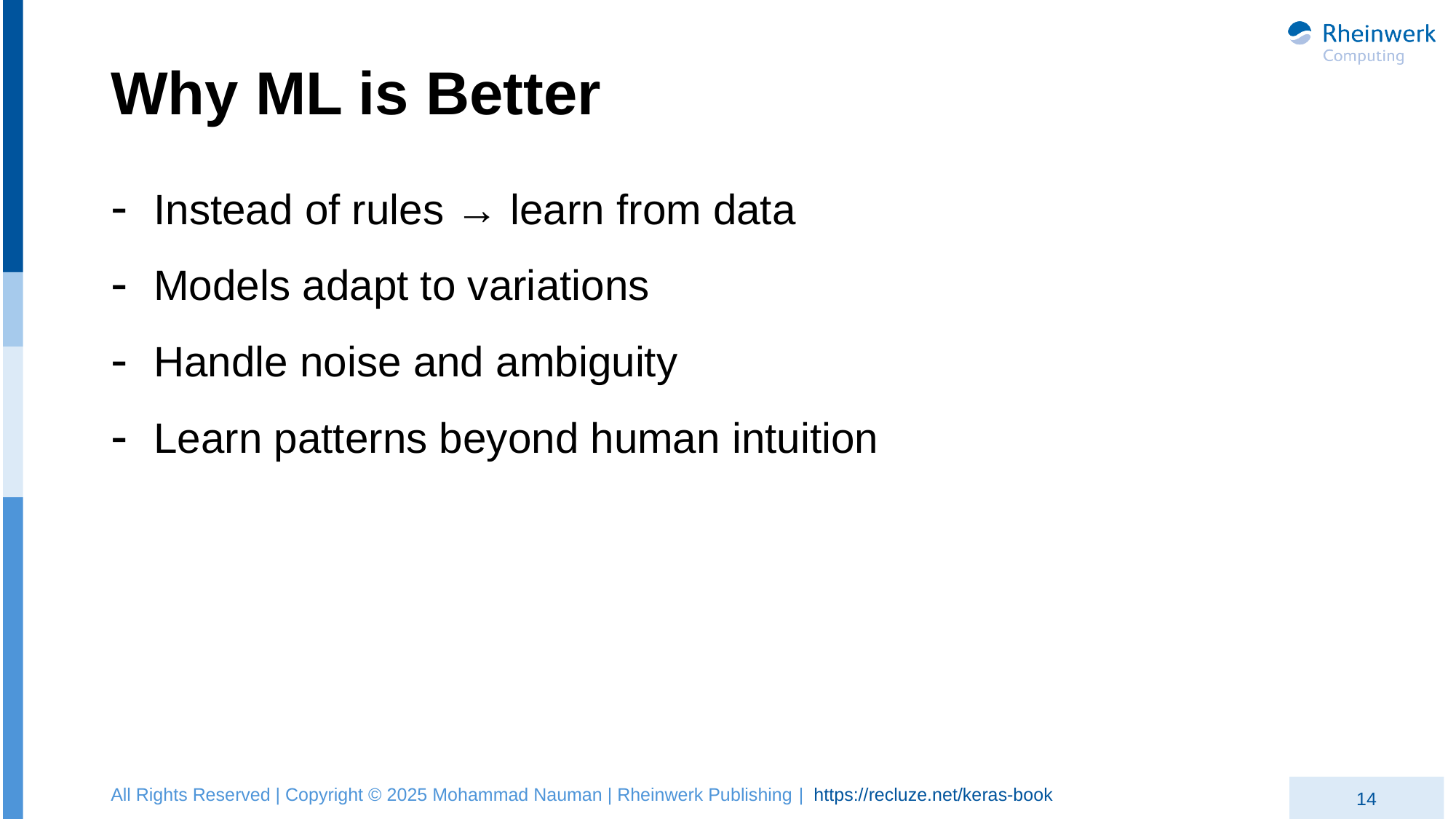

# Why ML is Better
Instead of rules → learn from data
Models adapt to variations
Handle noise and ambiguity
Learn patterns beyond human intuition